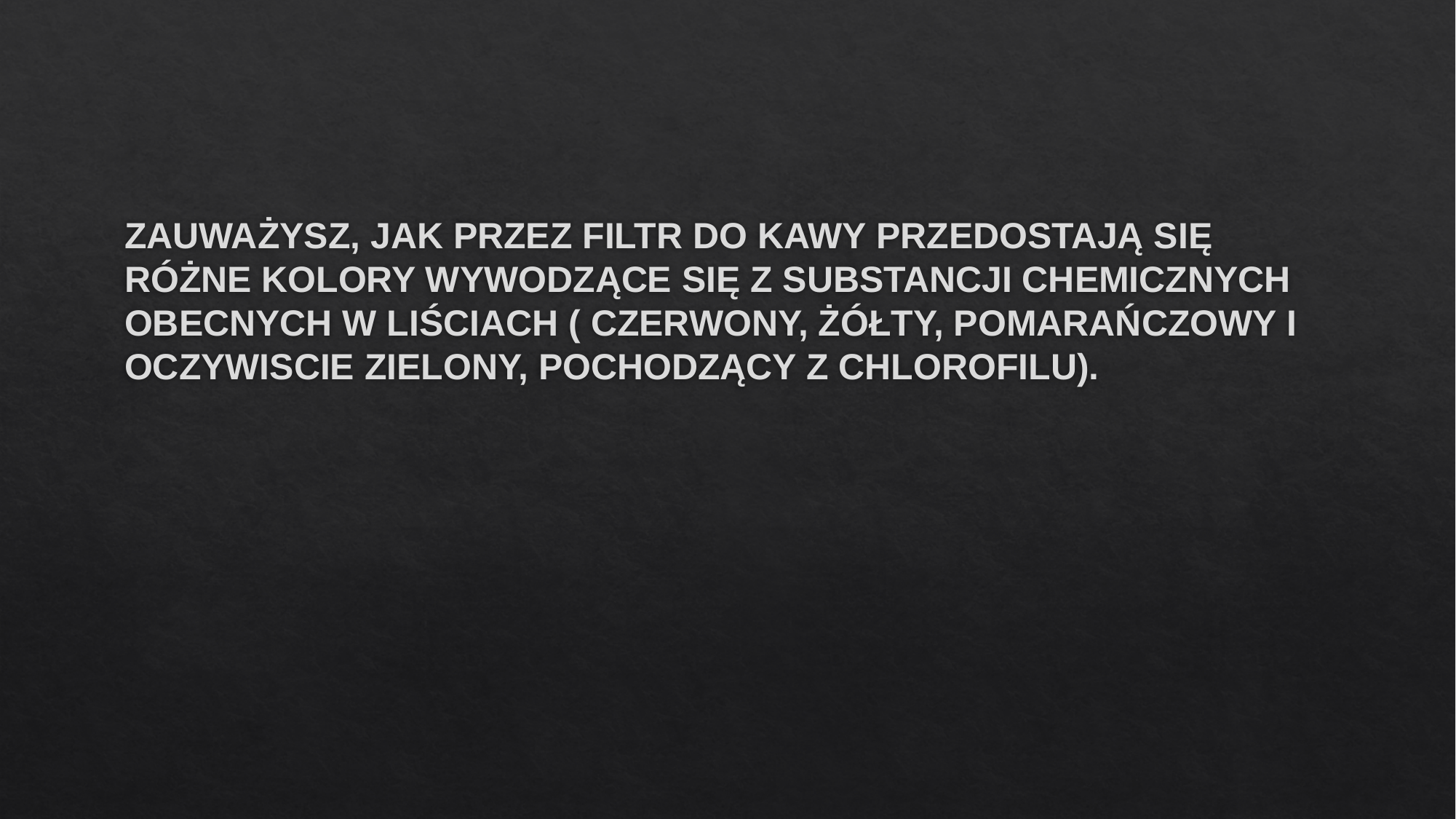

#
ZAUWAŻYSZ, JAK PRZEZ FILTR DO KAWY PRZEDOSTAJĄ SIĘ RÓŻNE KOLORY WYWODZĄCE SIĘ Z SUBSTANCJI CHEMICZNYCH OBECNYCH W LIŚCIACH ( CZERWONY, ŻÓŁTY, POMARAŃCZOWY I OCZYWISCIE ZIELONY, POCHODZĄCY Z CHLOROFILU).